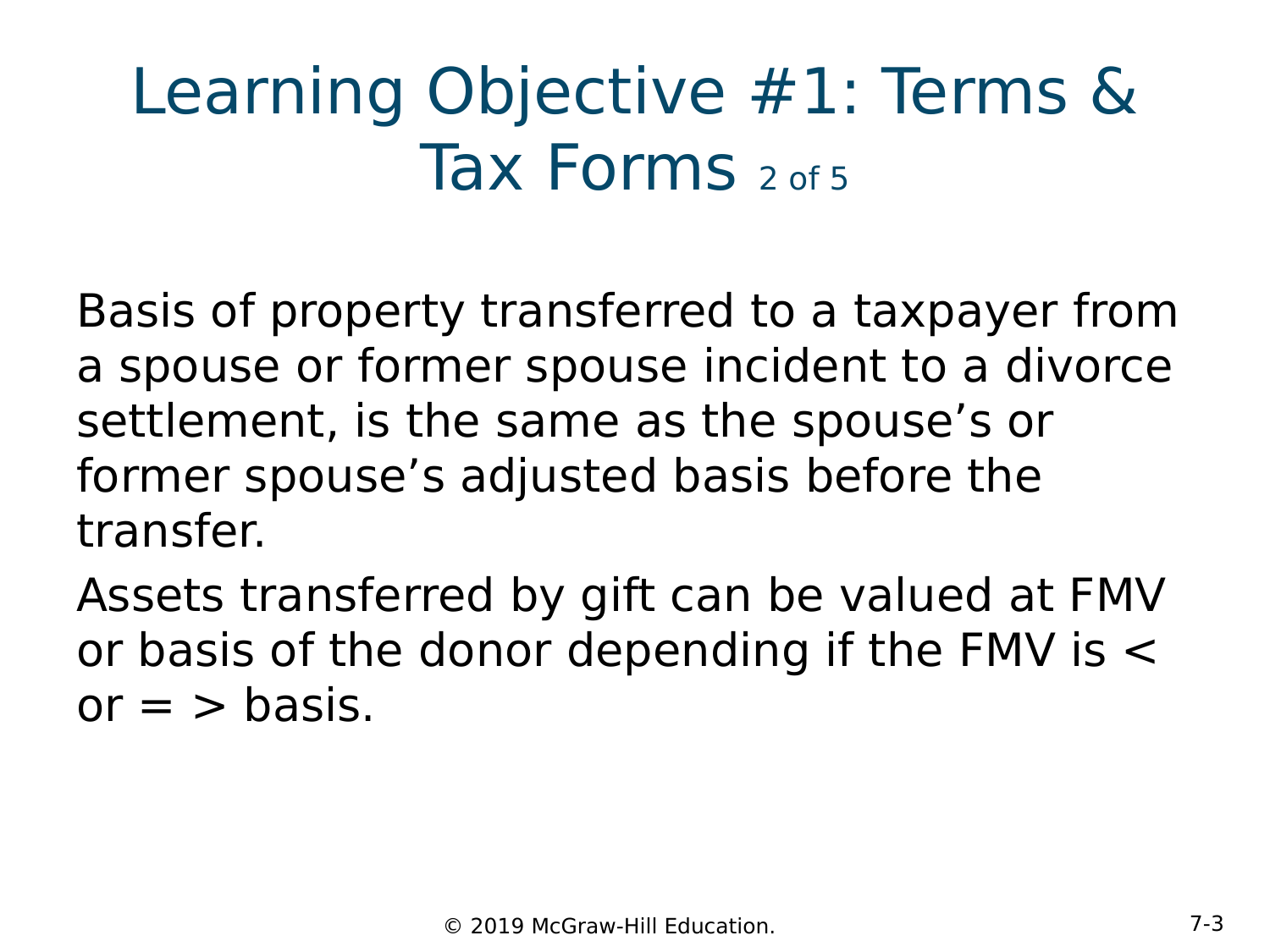

# Learning Objective #1: Terms & Tax Forms 2 of 5
Basis of property transferred to a taxpayer from a spouse or former spouse incident to a divorce settlement, is the same as the spouse’s or former spouse’s adjusted basis before the transfer.
Assets transferred by gift can be valued at FMV or basis of the donor depending if the FMV is < or = > basis.